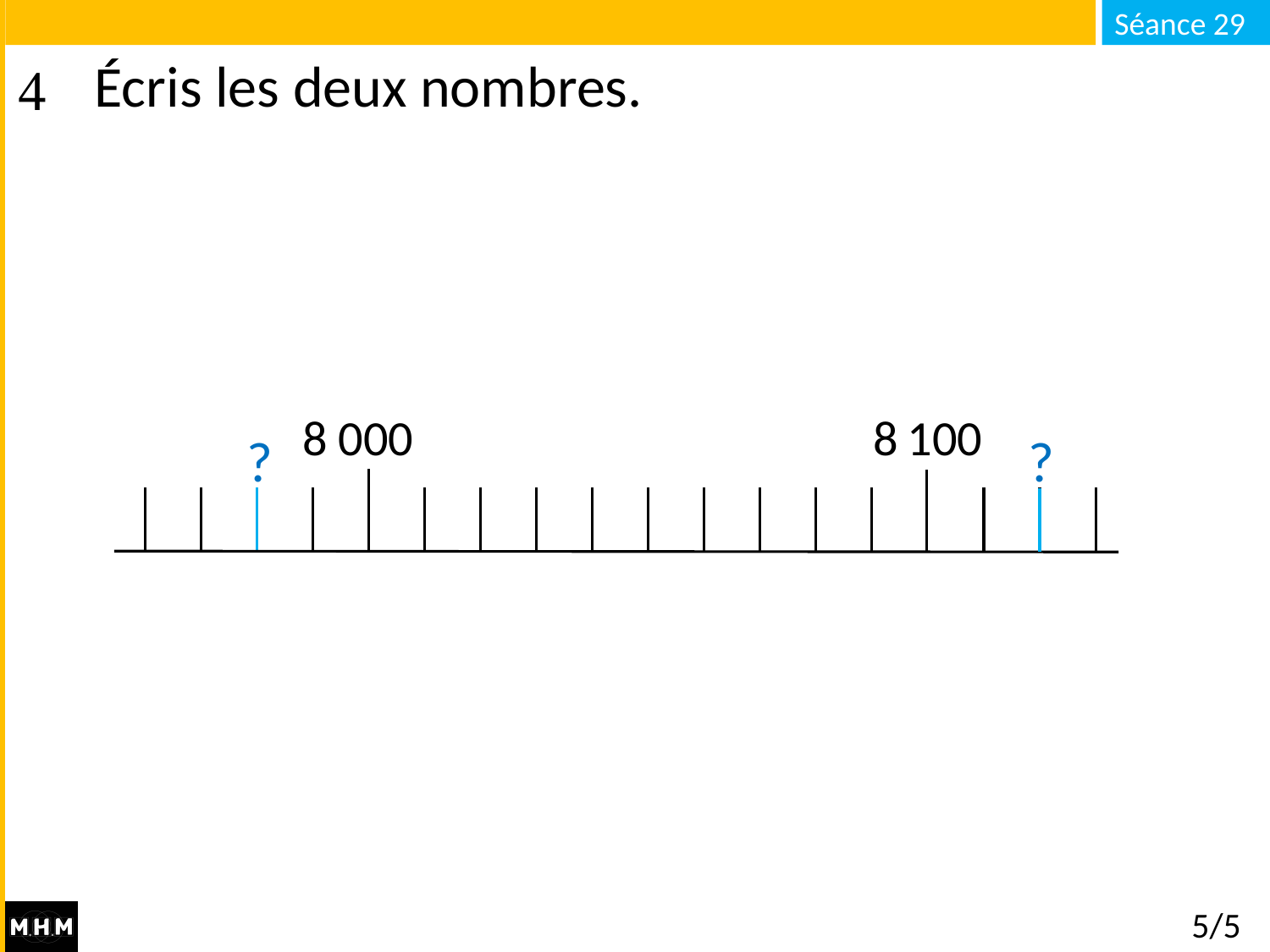

# Écris les deux nombres.
8 000
8 100
?
?
5/5